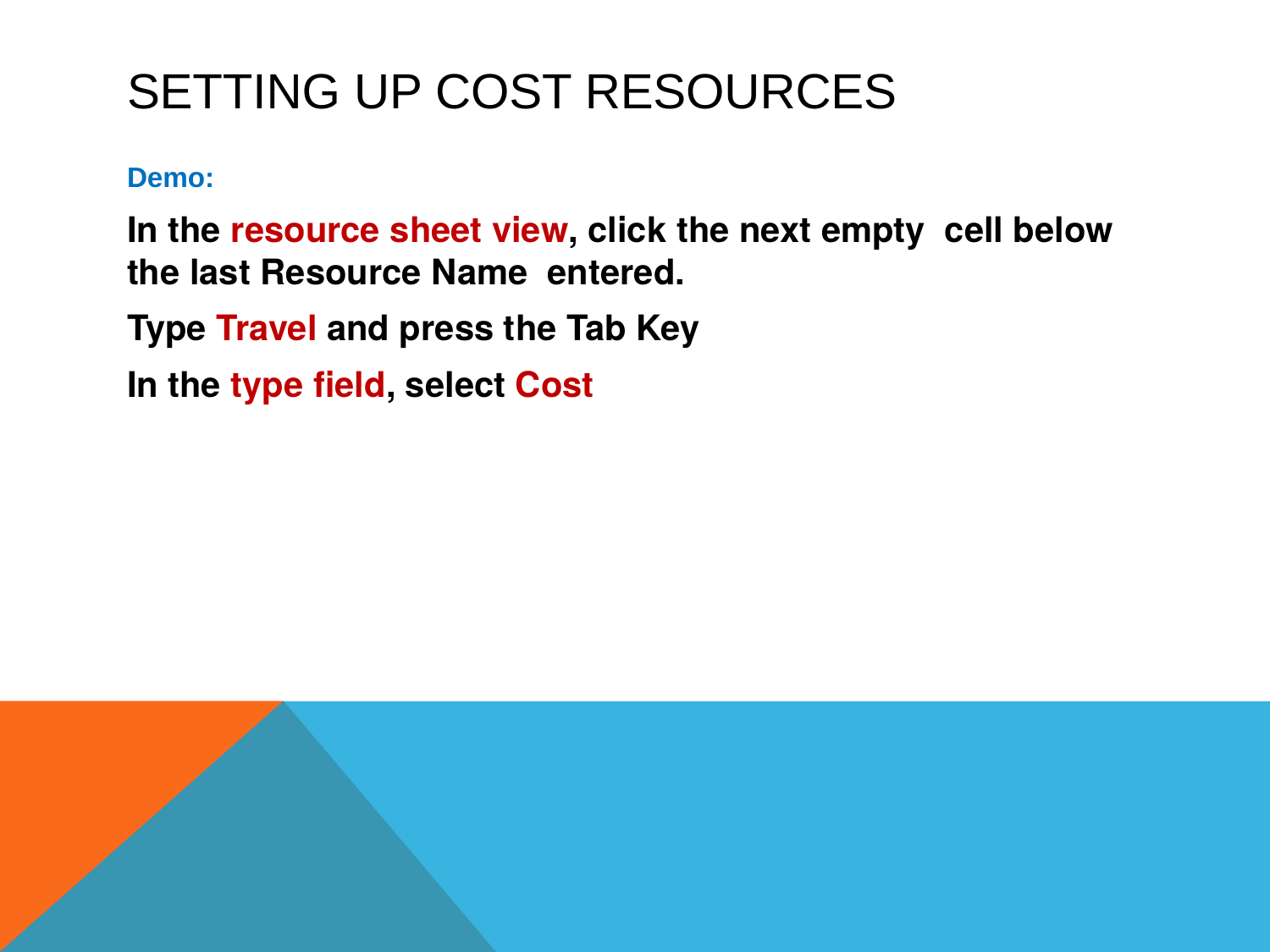

# Setting up cost resources
Demo:
In the resource sheet view, click the next empty  cell below the last Resource Name  entered.
Type Travel and press the Tab Key
In the type field, select Cost